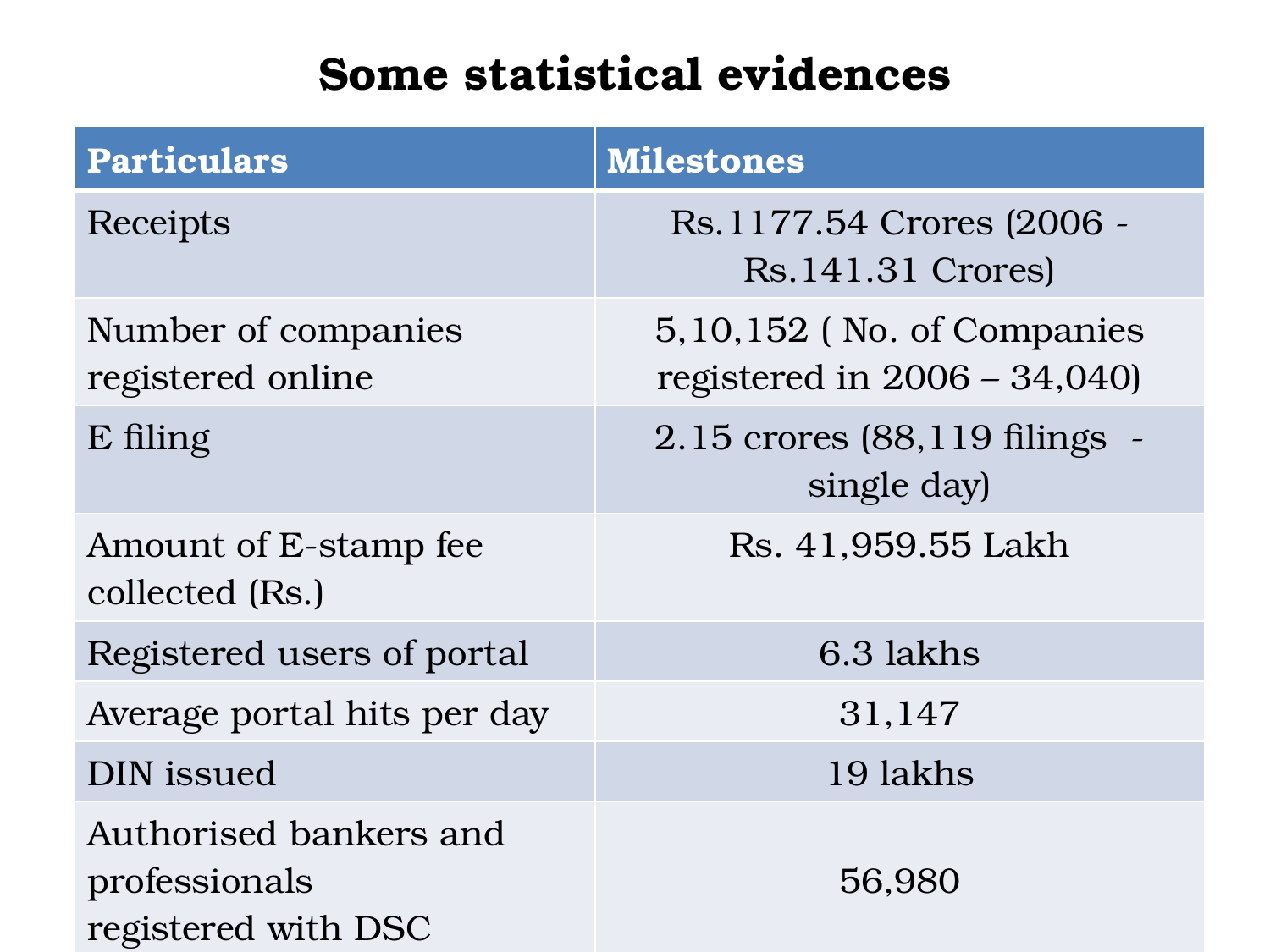

# Some statistical evidences
| Particulars | Milestones |
| --- | --- |
| Receipts | Rs.1177.54 Crores (2006 -Rs.141.31 Crores) |
| Number of companies registered online | 5,10,152 ( No. of Companies registered in 2006 – 34,040) |
| E filing | 2.15 crores (88,119 filings - single day) |
| Amount of E-stamp fee collected (Rs.) | Rs. 41,959.55 Lakh |
| Registered users of portal | 6.3 lakhs |
| Average portal hits per day | 31,147 |
| DIN issued | 19 lakhs |
| Authorised bankers and professionals registered with DSC | 56,980 |
21